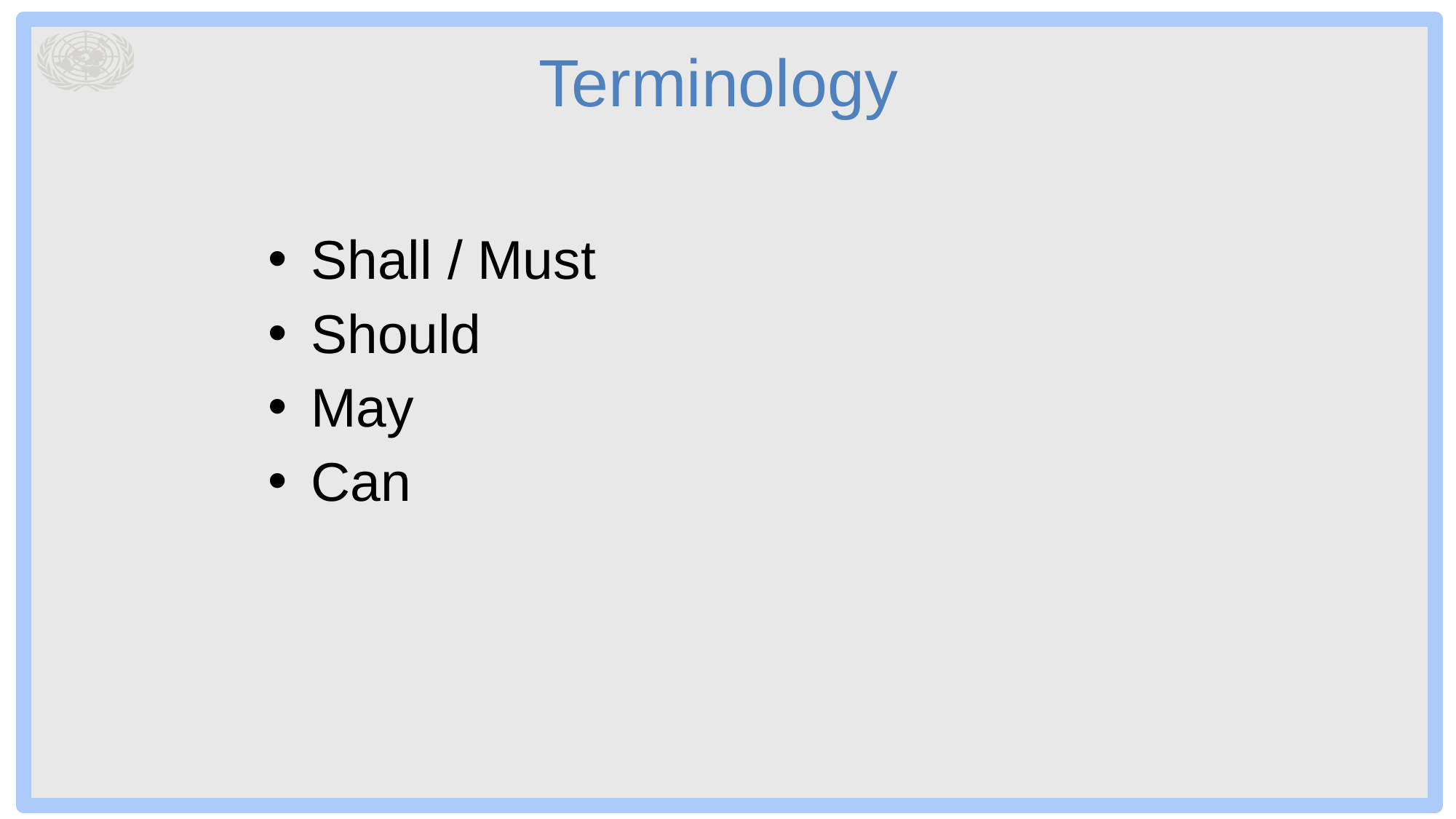

# Terminology
Shall / Must
Should
May
Can